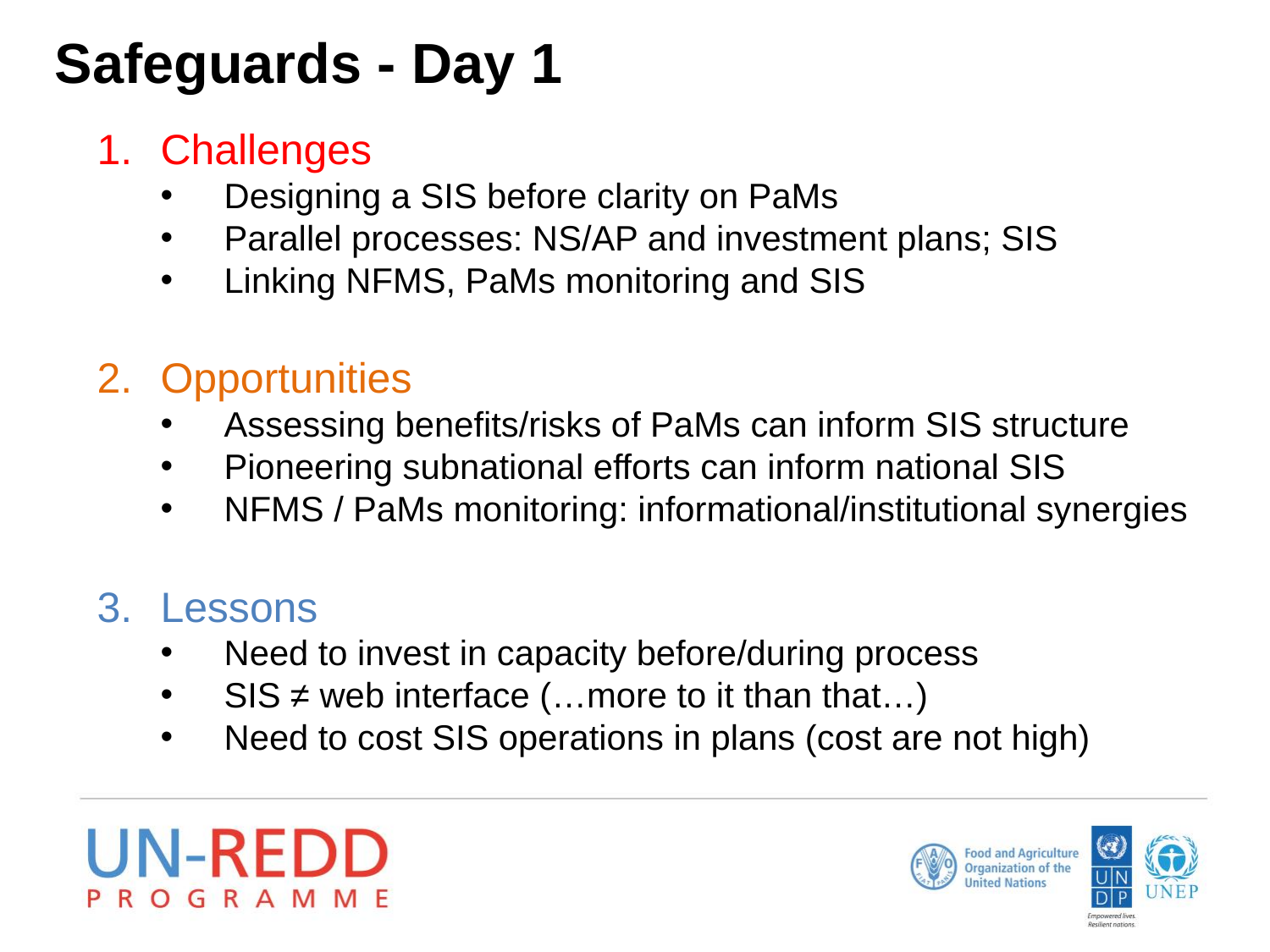

Safeguards - Day 1
Challenges
Designing a SIS before clarity on PaMs
Parallel processes: NS/AP and investment plans; SIS
Linking NFMS, PaMs monitoring and SIS

Opportunities
Assessing benefits/risks of PaMs can inform SIS structure
Pioneering subnational efforts can inform national SIS
NFMS / PaMs monitoring: informational/institutional synergies

Lessons
Need to invest in capacity before/during process
SIS ≠ web interface (…more to it than that…)
Need to cost SIS operations in plans (cost are not high)